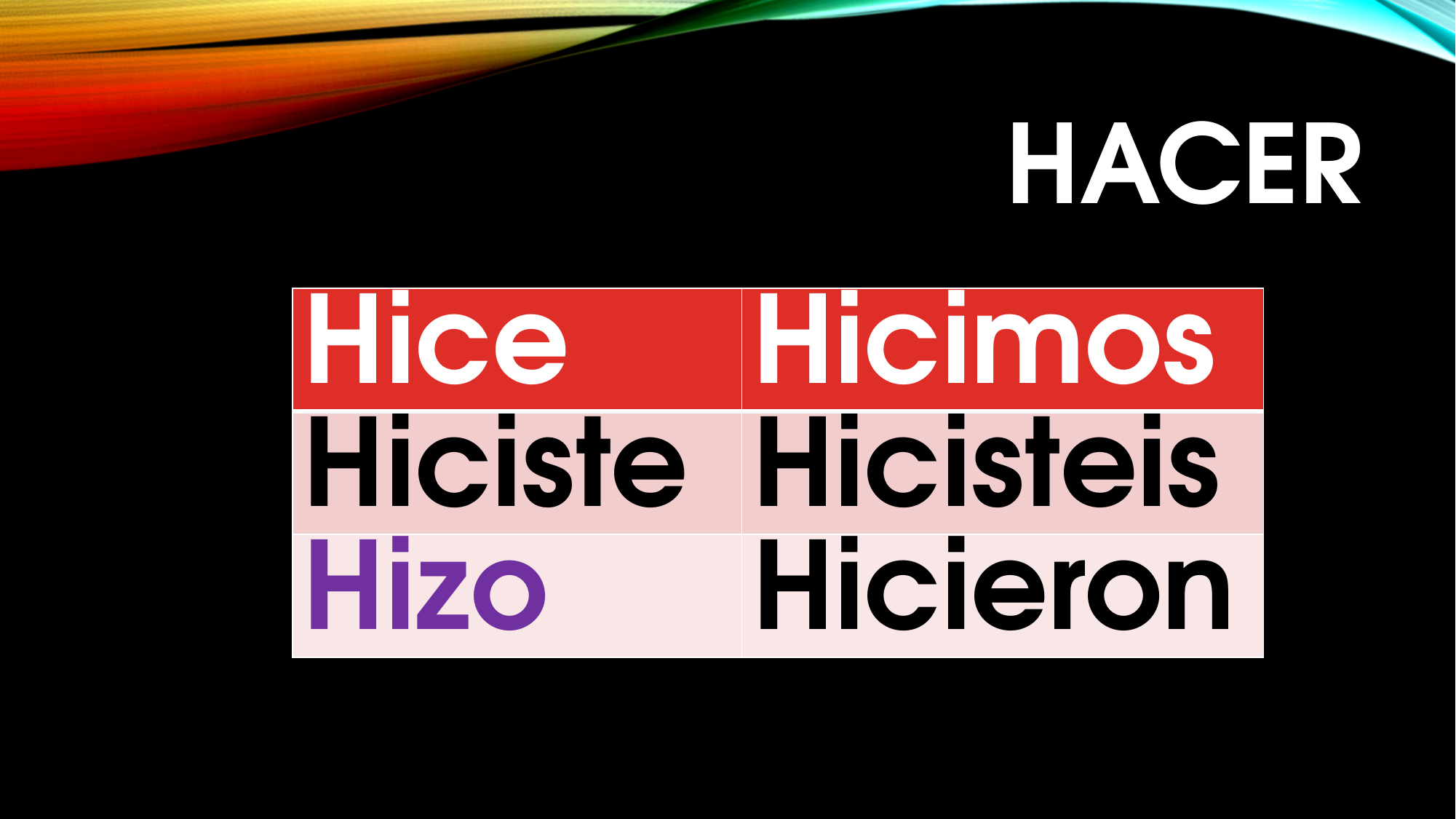

# Hacer
| Hice | Hicimos |
| --- | --- |
| Hiciste | Hicisteis |
| Hizo | Hicieron |